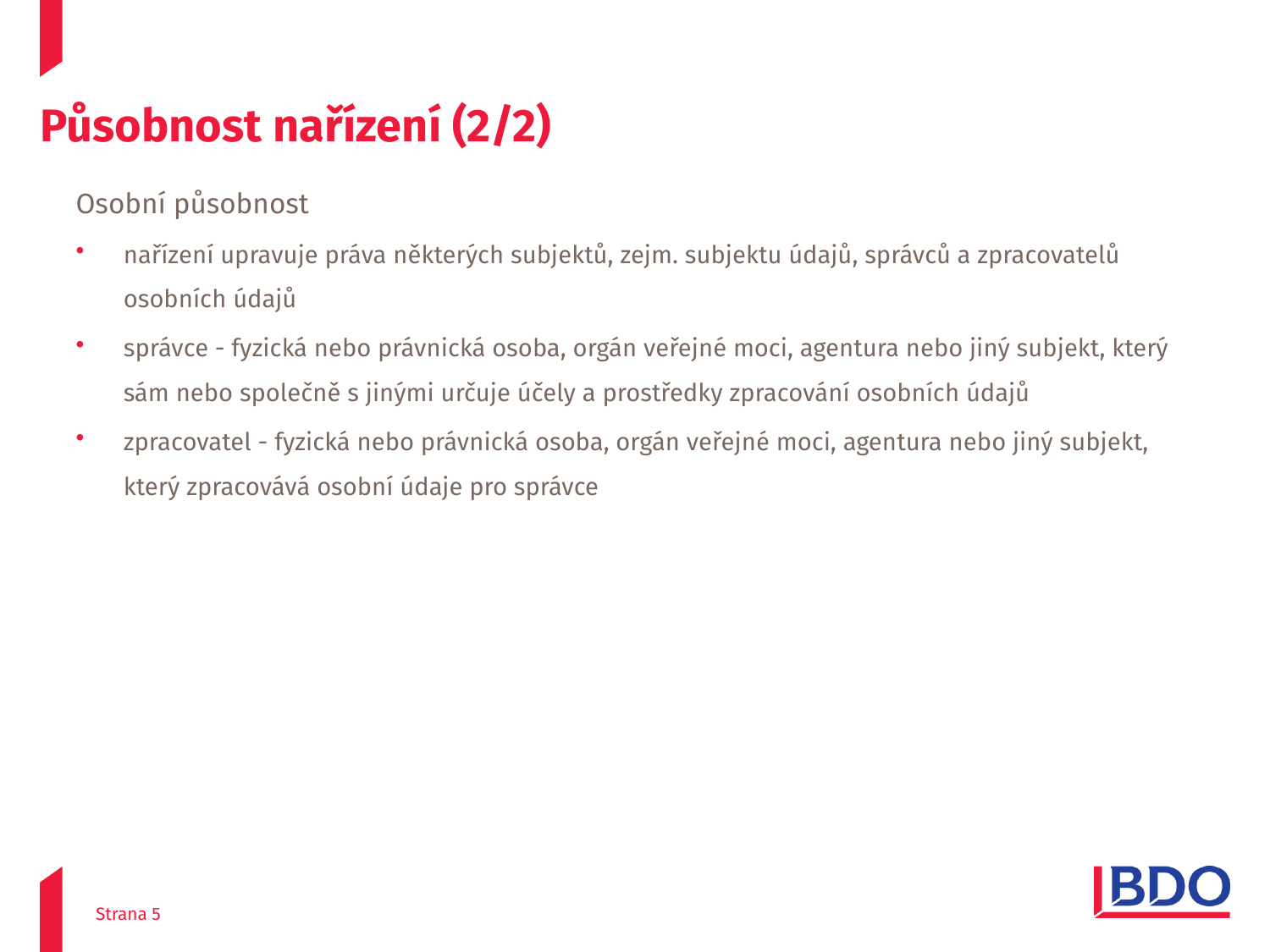

# Působnost nařízení (2/2)
Osobní působnost
nařízení upravuje práva některých subjektů, zejm. subjektu údajů, správců a zpracovatelů osobních údajů
správce - fyzická nebo právnická osoba, orgán veřejné moci, agentura nebo jiný subjekt, který sám nebo společně s jinými určuje účely a prostředky zpracování osobních údajů
zpracovatel - fyzická nebo právnická osoba, orgán veřejné moci, agentura nebo jiný subjekt, který zpracovává osobní údaje pro správce

Strana 5